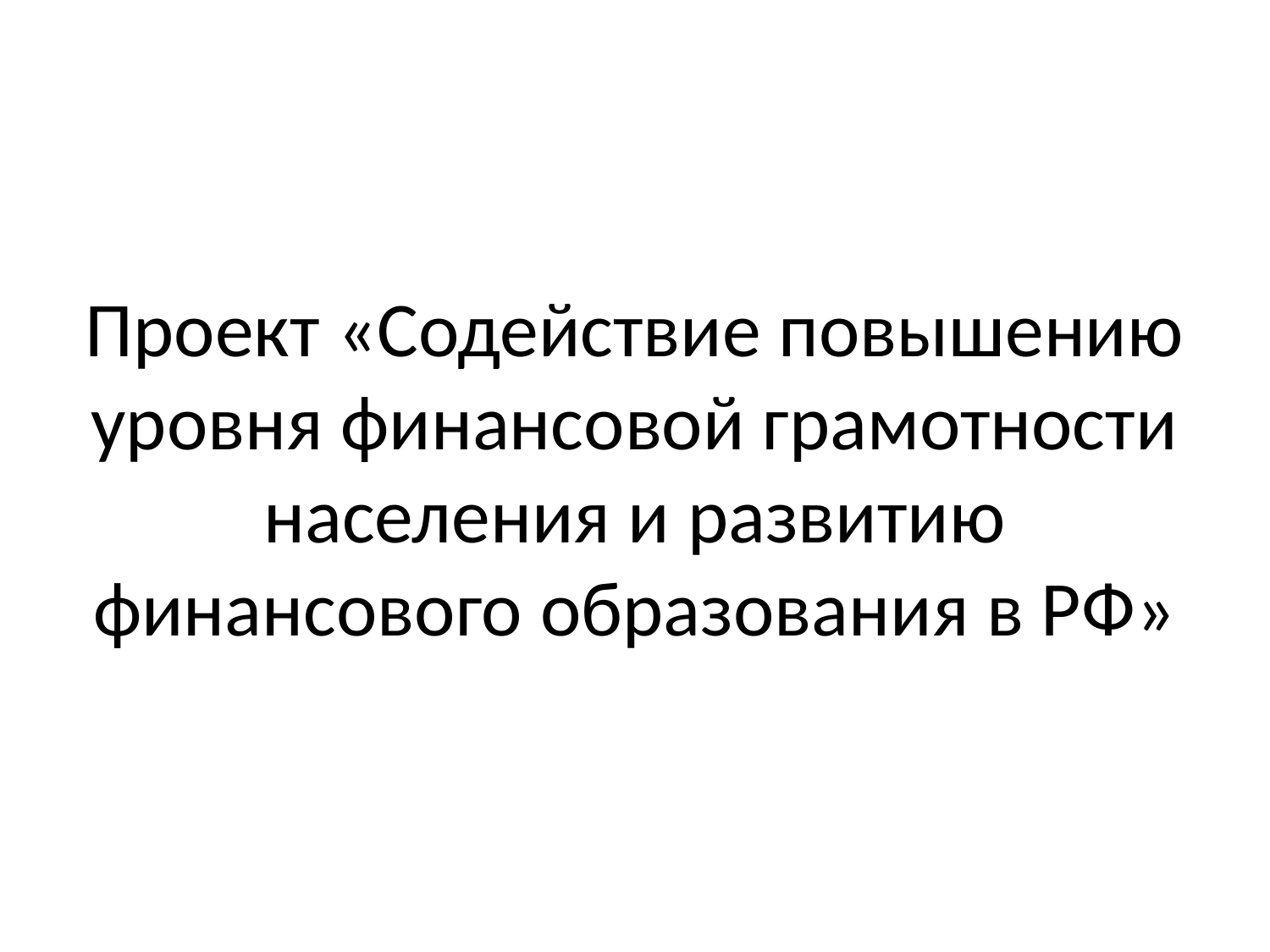

# Проект «Содействие повышению уровня финансовой грамотности населения и развитию финансового образования в РФ»